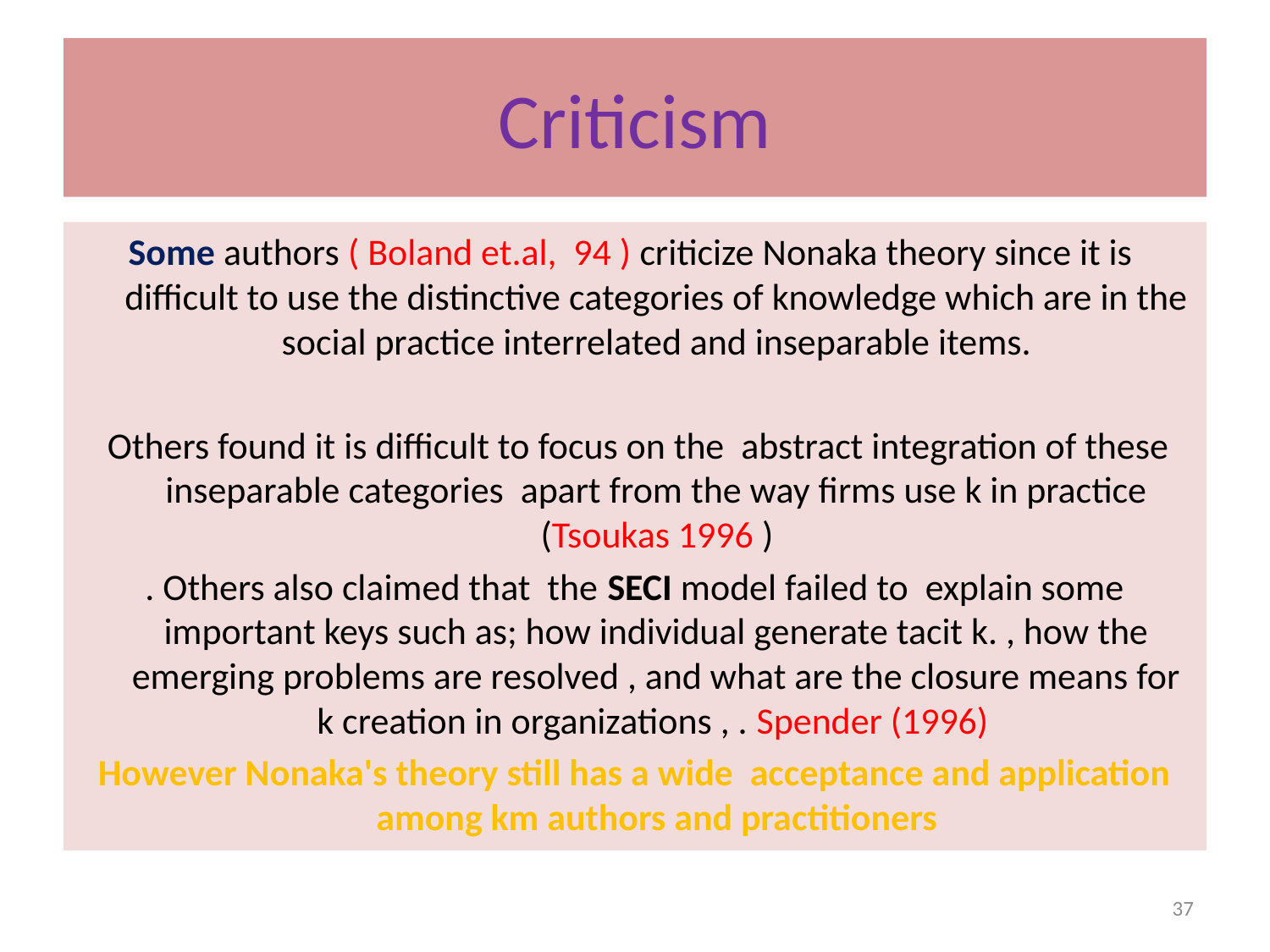

# Criticism
Some authors ( Boland et.al,  94 ) criticize Nonaka theory since it is  difficult to use the distinctive categories of knowledge which are in the social practice interrelated and inseparable items.

 Others found it is difficult to focus on the  abstract integration of these inseparable categories  apart from the way firms use k in practice (Tsoukas 1996 )
. Others also claimed that  the SECI model failed to  explain some important keys such as; how individual generate tacit k. , how the emerging problems are resolved , and what are the closure means for k creation in organizations , . Spender (1996)
However Nonaka's theory still has a wide  acceptance and application among km authors and practitioners

37